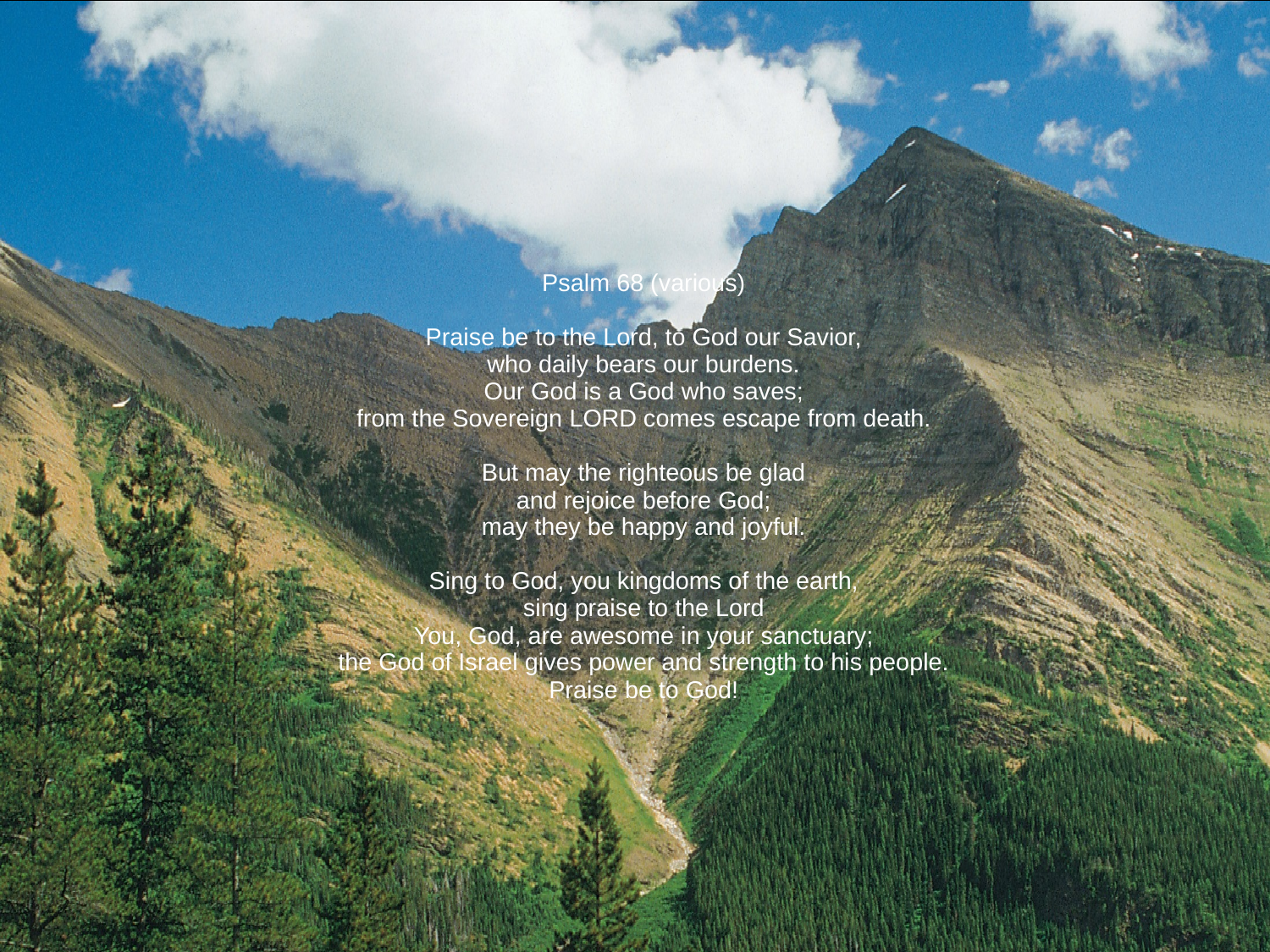

# Psalm 68 (various) Praise be to the Lord, to God our Savior, who daily bears our burdens. Our God is a God who saves; from the Sovereign Lord comes escape from death. But may the righteous be glad and rejoice before God; may they be happy and joyful. Sing to God, you kingdoms of the earth, sing praise to the Lord You, God, are awesome in your sanctuary; the God of Israel gives power and strength to his people. Praise be to God!